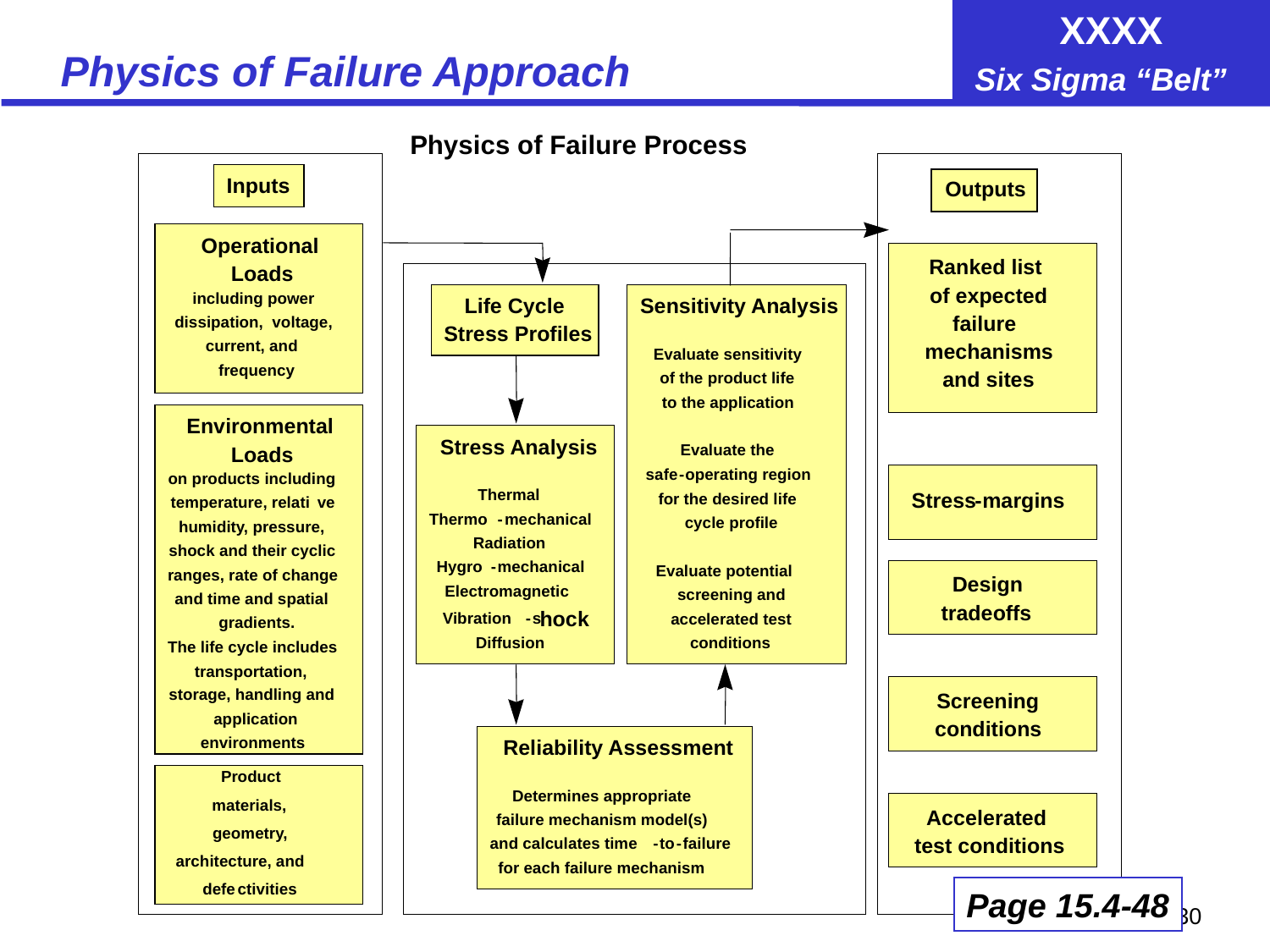

# Physics of Failure Approach

Physics of Failure Process

Inputs

Outputs

Operational

Ranked list

Loads

of expected

including power
Life Cycle
Sensitivity Analysis

failure

dissipation,  voltage,

Stress Profiles

current, and
mechanisms

Evaluate sensitivity

frequency
and sites

of the product life

to the application

Environmental

Stress Analysis

Evaluate the
Loads

safe
-
operating region

on products including

Thermal
Stress
-
margins

for the desired life

temperature, relati
ve

Thermo
-
mechanical

cycle profile

humidity, pressure,

Radiation

shock and their cyclic

Hygro
-
mechanical

Evaluate potential

ranges, rate of change
Design

Electromagnetic

screening and

and time and spatial
tradeoffs

hock

Vibration
-
s
accelerated test

gradients.

Diffusion
c
onditions

The life cycle includes

transportation,

storage, handling and
Screening

application
conditions

environments
Reliability Assessment

Product

Determines appropriate

materials,

Accelerated

failure mechanism model(s)
geometry,

test conditions

and calculates time
-
to
-
failure

architecture, and

for each failure mechanism
Page 15.4-48
defe
ctivities